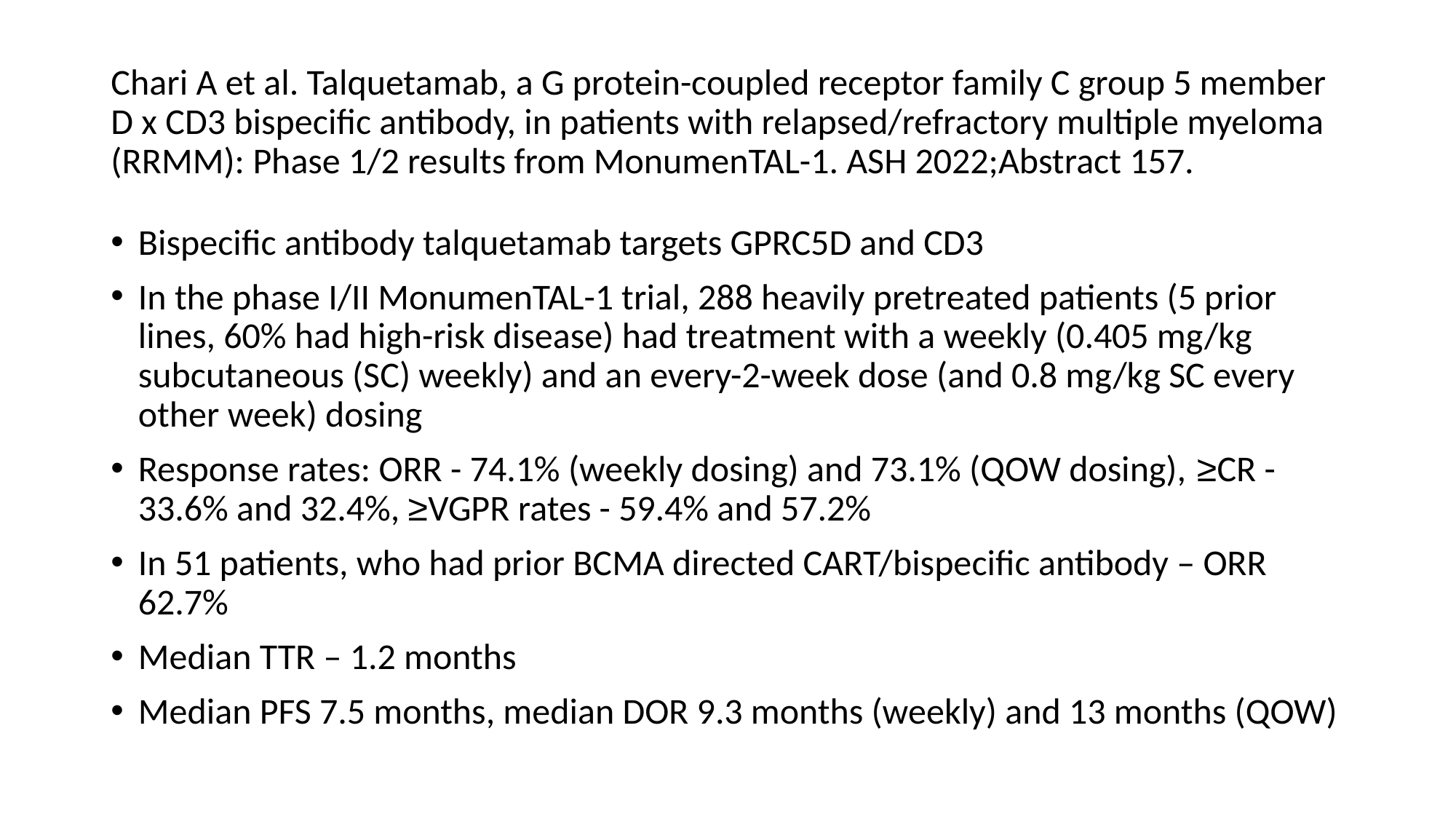

# Chari A et al. Talquetamab, a G protein-coupled receptor family C group 5 member D x CD3 bispecific antibody, in patients with relapsed/refractory multiple myeloma (RRMM): Phase 1/2 results from MonumenTAL-1. ASH 2022;Abstract 157.
Bispecific antibody talquetamab targets GPRC5D and CD3
In the phase I/II MonumenTAL-1 trial, 288 heavily pretreated patients (5 prior lines, 60% had high-risk disease) had treatment with a weekly (0.405 mg/kg subcutaneous (SC) weekly) and an every-2-week dose (and 0.8 mg/kg SC every other week) dosing
Response rates: ORR - 74.1% (weekly dosing) and 73.1% (QOW dosing), ≥CR - 33.6% and 32.4%, ≥VGPR rates - 59.4% and 57.2%
In 51 patients, who had prior BCMA directed CART/bispecific antibody – ORR 62.7%
Median TTR – 1.2 months
Median PFS 7.5 months, median DOR 9.3 months (weekly) and 13 months (QOW)